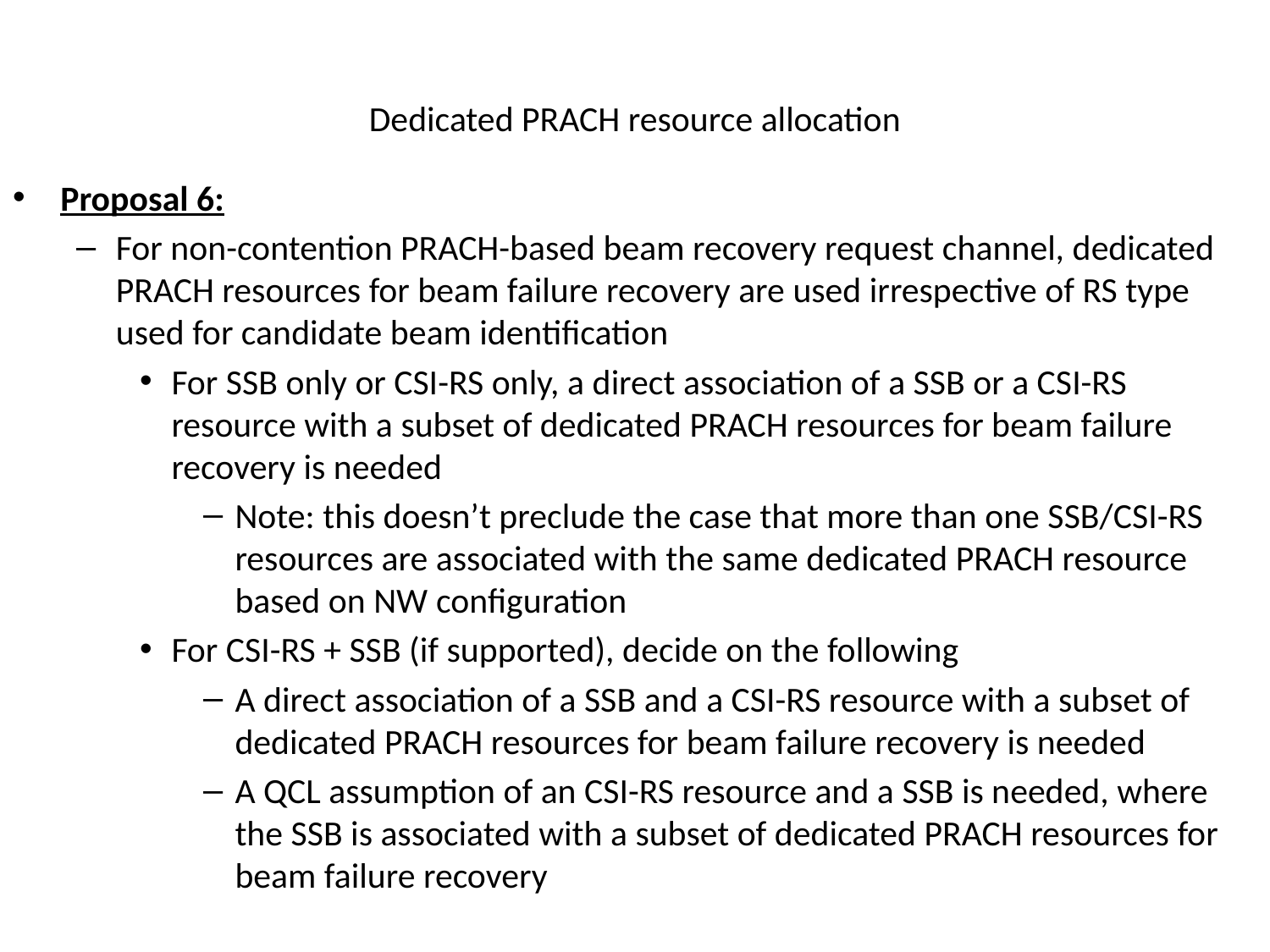

# Dedicated PRACH resource allocation
Proposal 6:
For non-contention PRACH-based beam recovery request channel, dedicated PRACH resources for beam failure recovery are used irrespective of RS type used for candidate beam identification
For SSB only or CSI-RS only, a direct association of a SSB or a CSI-RS resource with a subset of dedicated PRACH resources for beam failure recovery is needed
Note: this doesn’t preclude the case that more than one SSB/CSI-RS resources are associated with the same dedicated PRACH resource based on NW configuration
For CSI-RS + SSB (if supported), decide on the following
A direct association of a SSB and a CSI-RS resource with a subset of dedicated PRACH resources for beam failure recovery is needed
A QCL assumption of an CSI-RS resource and a SSB is needed, where the SSB is associated with a subset of dedicated PRACH resources for beam failure recovery